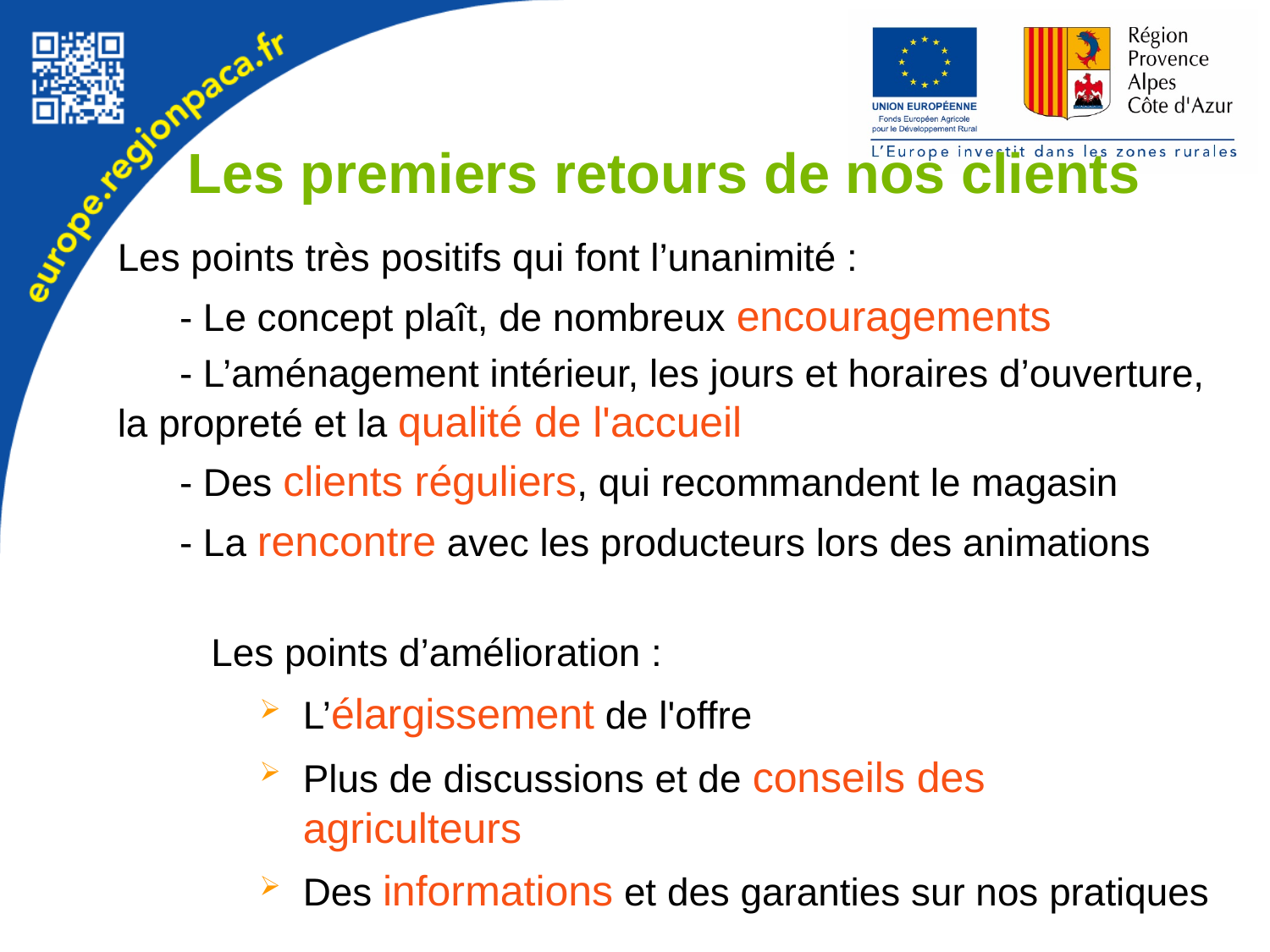

Les premiers retours de nos clients
Les points très positifs qui font l’unanimité :
	- Le concept plaît, de nombreux encouragements
	- L’aménagement intérieur, les jours et horaires d’ouverture, la propreté et la qualité de l'accueil
	- Des clients réguliers, qui recommandent le magasin
	- La rencontre avec les producteurs lors des animations

Les points d’amélioration :
L’élargissement de l'offre
Plus de discussions et de conseils des agriculteurs
Des informations et des garanties sur nos pratiques